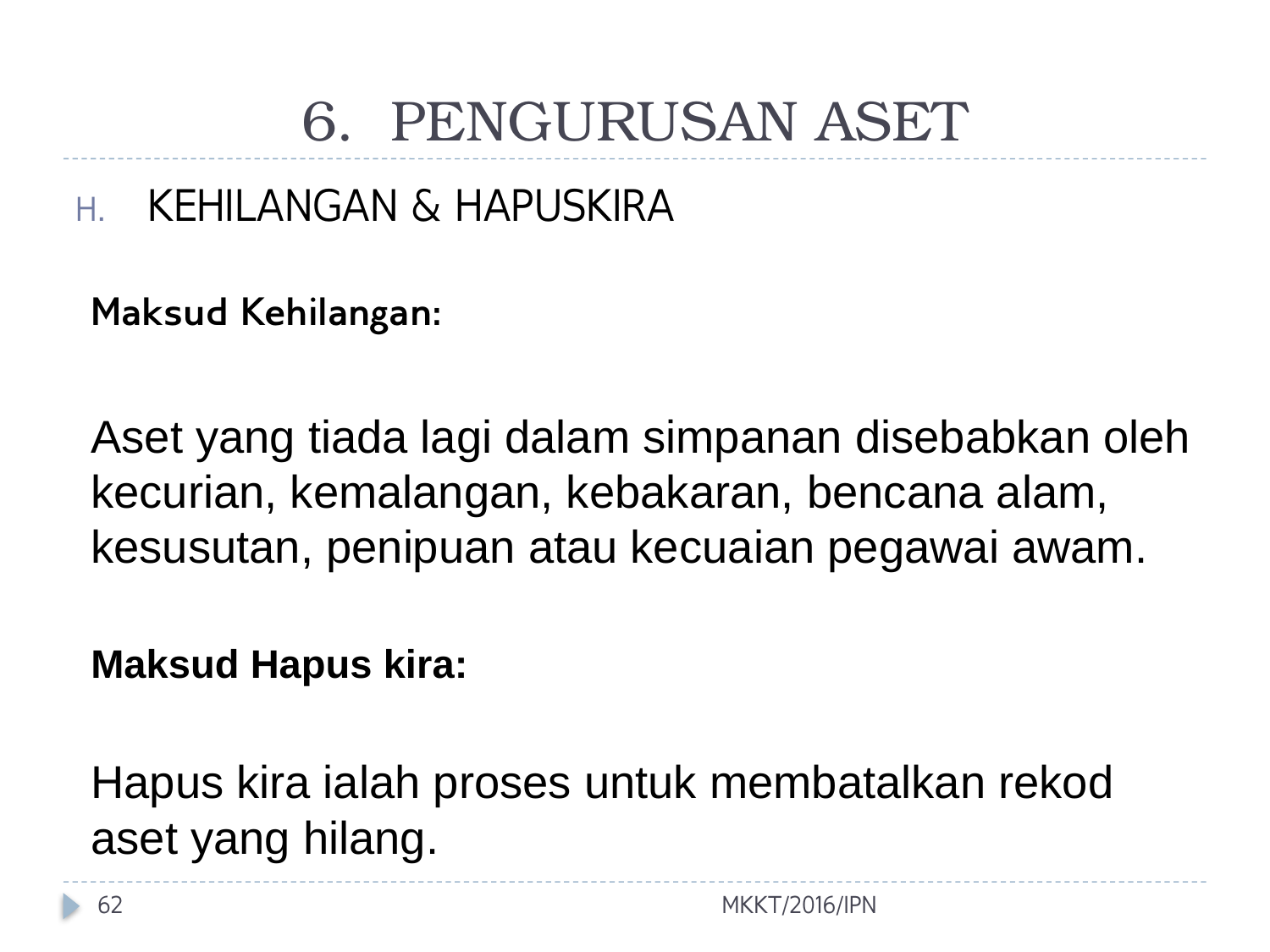

# 6.  PENGURUSAN ASET
KEHILANGAN & HAPUSKIRA

Maksud Kehilangan:

Aset yang tiada lagi dalam simpanan disebabkan oleh kecurian, kemalangan, kebakaran, bencana alam, kesusutan, penipuan atau kecuaian pegawai awam.

Maksud Hapus kira:

Hapus kira ialah proses untuk membatalkan rekod aset yang hilang.

62
MKKT/2016/IPN